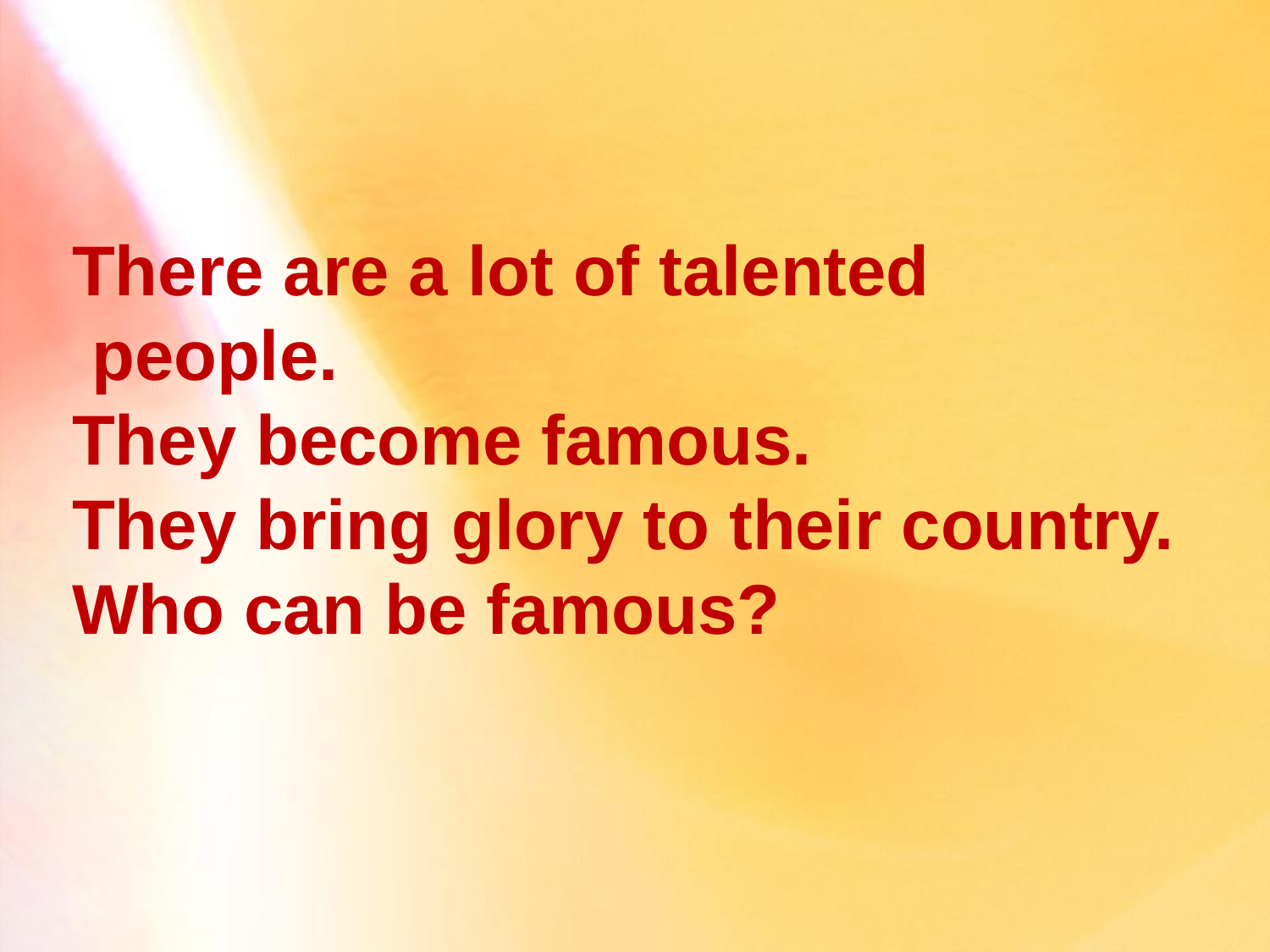

# There are a lot of talented people. They become famous. They bring glory to their country. Who can be famous?